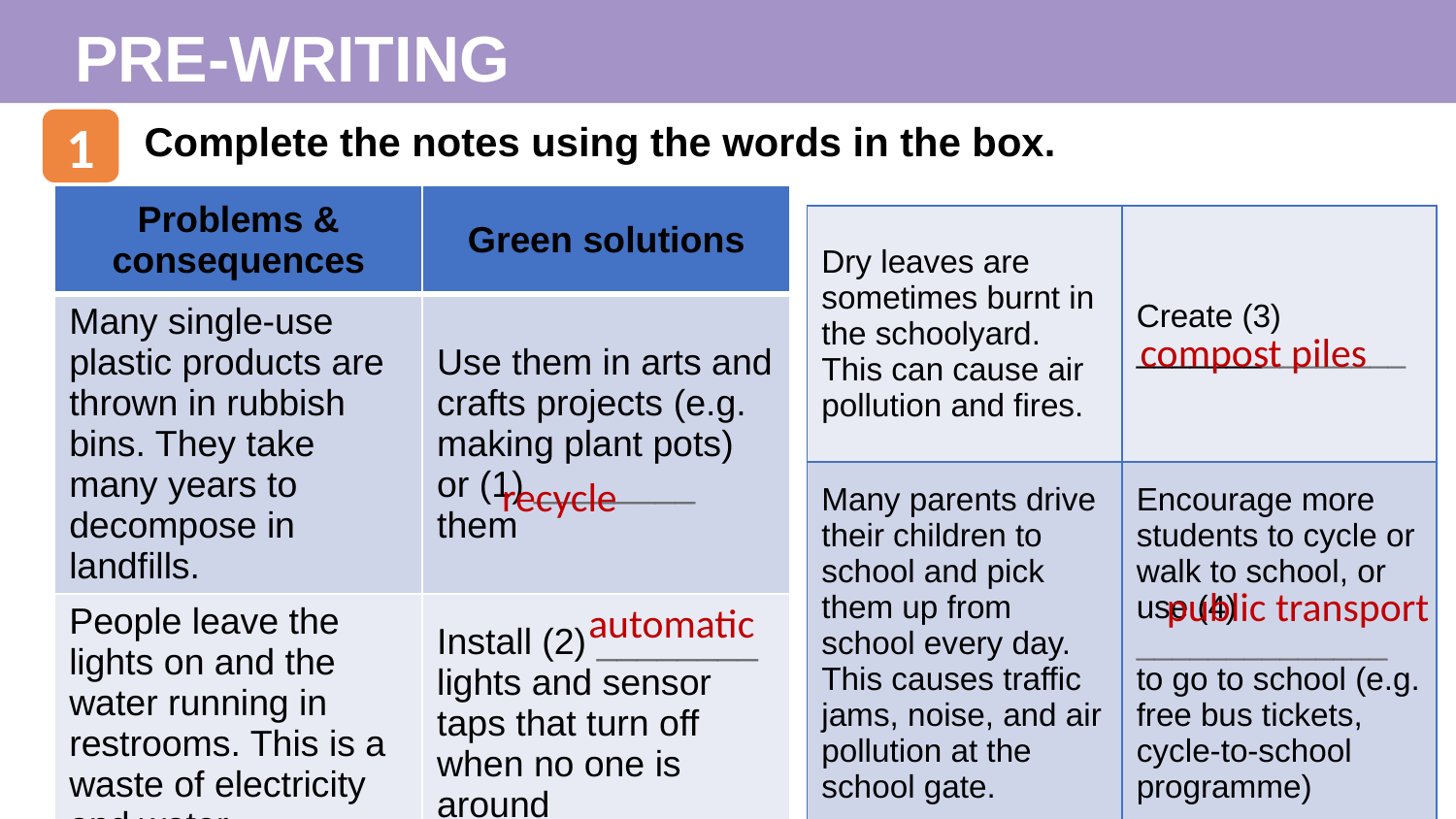

PRE-WRITING
1
Complete the notes using the words in the box.
| Problems & consequences | Green solutions |
| --- | --- |
| Many single-use plastic products are thrown in rubbish bins. They take many years to decompose in landfills. | Use them in arts and crafts projects (e.g. making plant pots) or (1) \_\_\_\_\_\_\_\_ them |
| People leave the lights on and the water running in restrooms. This is a waste of electricity and water. | Install (2) \_\_\_\_\_\_\_\_ lights and sensor taps that turn off when no one is around |
| Dry leaves are sometimes burnt in the schoolyard. This can cause air pollution and fires. | Create (3) \_\_\_\_\_\_\_\_\_\_\_\_\_\_\_ |
| --- | --- |
| Many parents drive their children to school and pick them up from school every day. This causes traffic jams, noise, and air pollution at the school gate. | Encourage more students to cycle or walk to school, or use (4) \_\_\_\_\_\_\_\_\_\_\_\_\_\_ to go to school (e.g. free bus tickets, cycle-to-school programme) |
compost piles
recycle
public transport
automatic